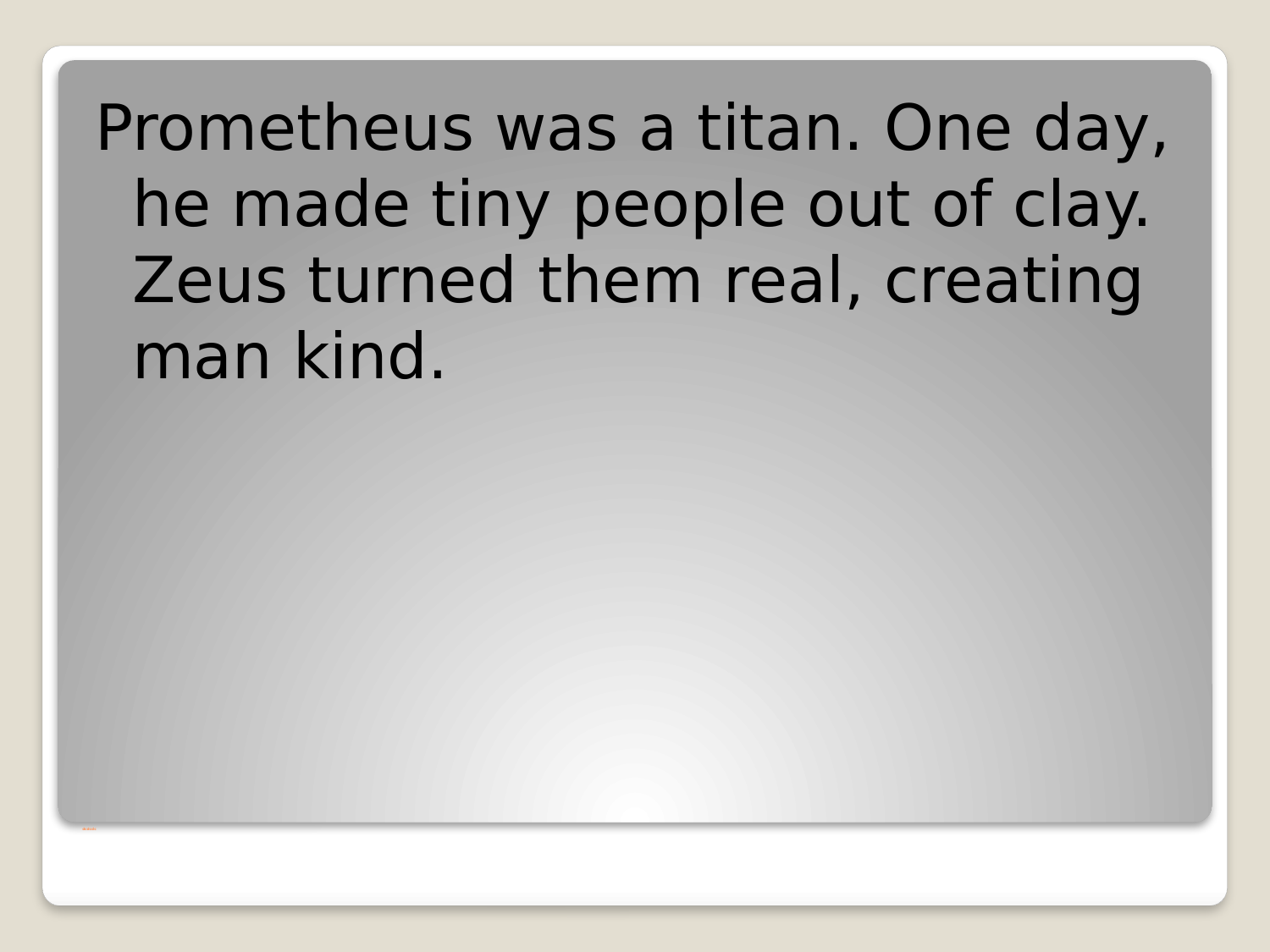

Prometheus was a titan. One day, he made tiny people out of clay. Zeus turned them real, creating man kind.
# dcdcdc